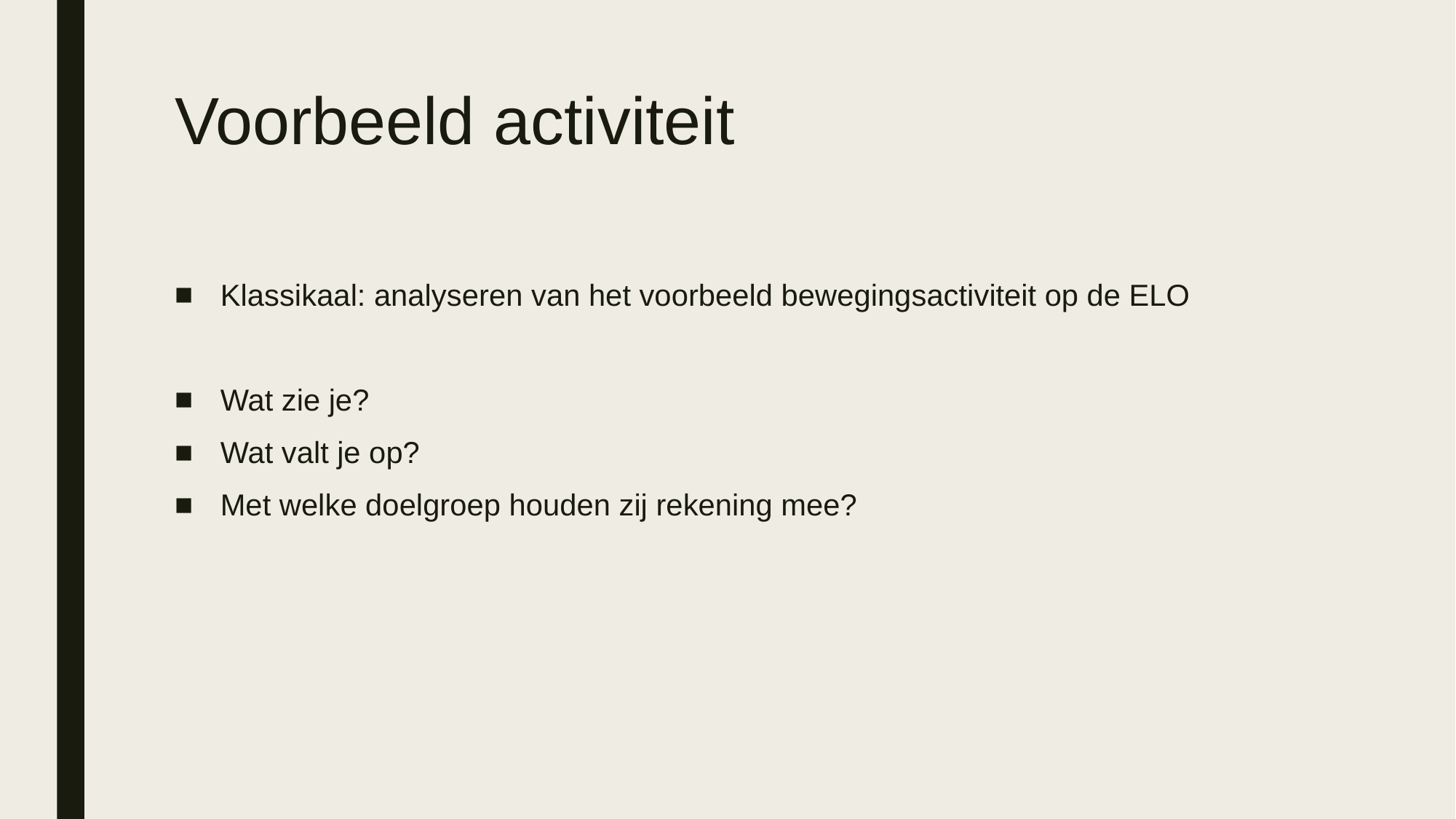

# Voorbeeld activiteit
Klassikaal: analyseren van het voorbeeld bewegingsactiviteit op de ELO

Wat zie je?
Wat valt je op?
Met welke doelgroep houden zij rekening mee?